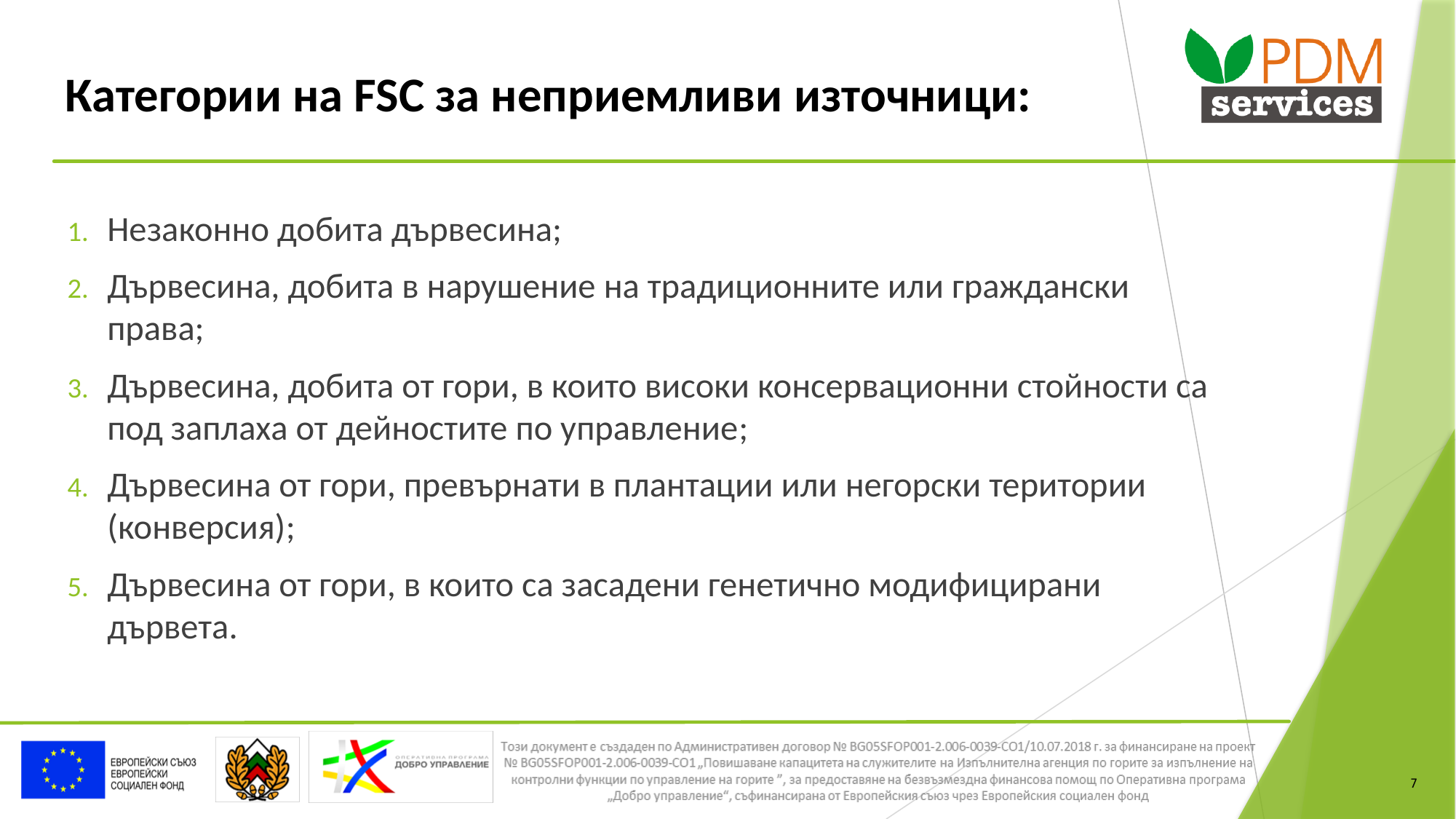

# Категории на FSC за неприемливи източници:
Незаконно добита дървесина;
Дървесина, добита в нарушение на традиционните или граждански права;
Дървесина, добита от гори, в които високи консервационни стойности са под заплаха от дейностите по управление;
Дървесина от гори, превърнати в плантации или негорски територии (конверсия);
Дървесина от гори, в които са засадени генетично модифицирани дървета.

7